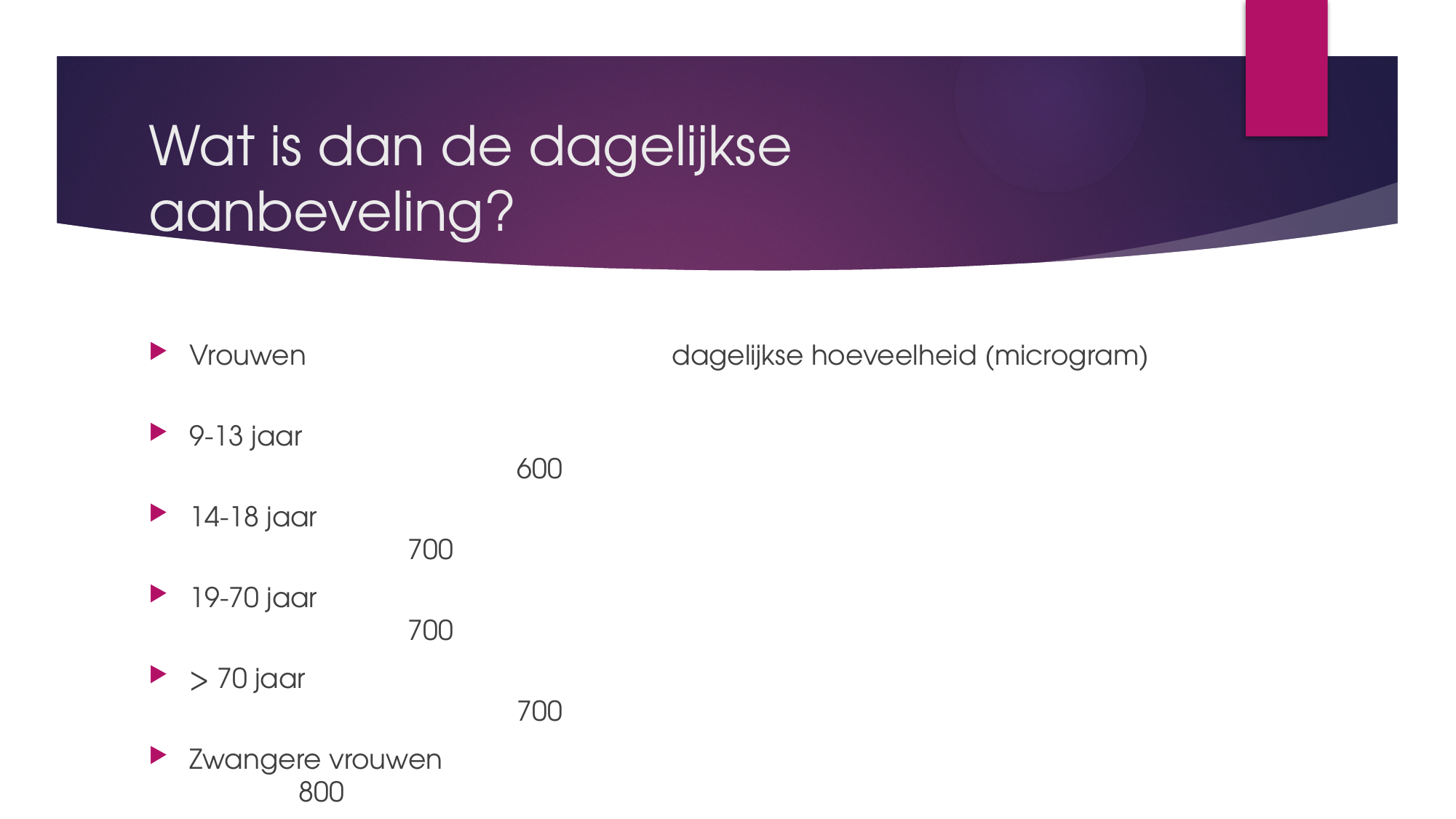

# Wat is dan de dagelijkse aanbeveling?

Vrouwen                                                dagelijkse hoeveelheid (microgram)
9-13 jaar 											600
14-18 jaar 										700
19-70 jaar 										700
> 70 jaar 											700
Zwangere vrouwen 								800
Vrouwen die borstvoeding geven 				1100